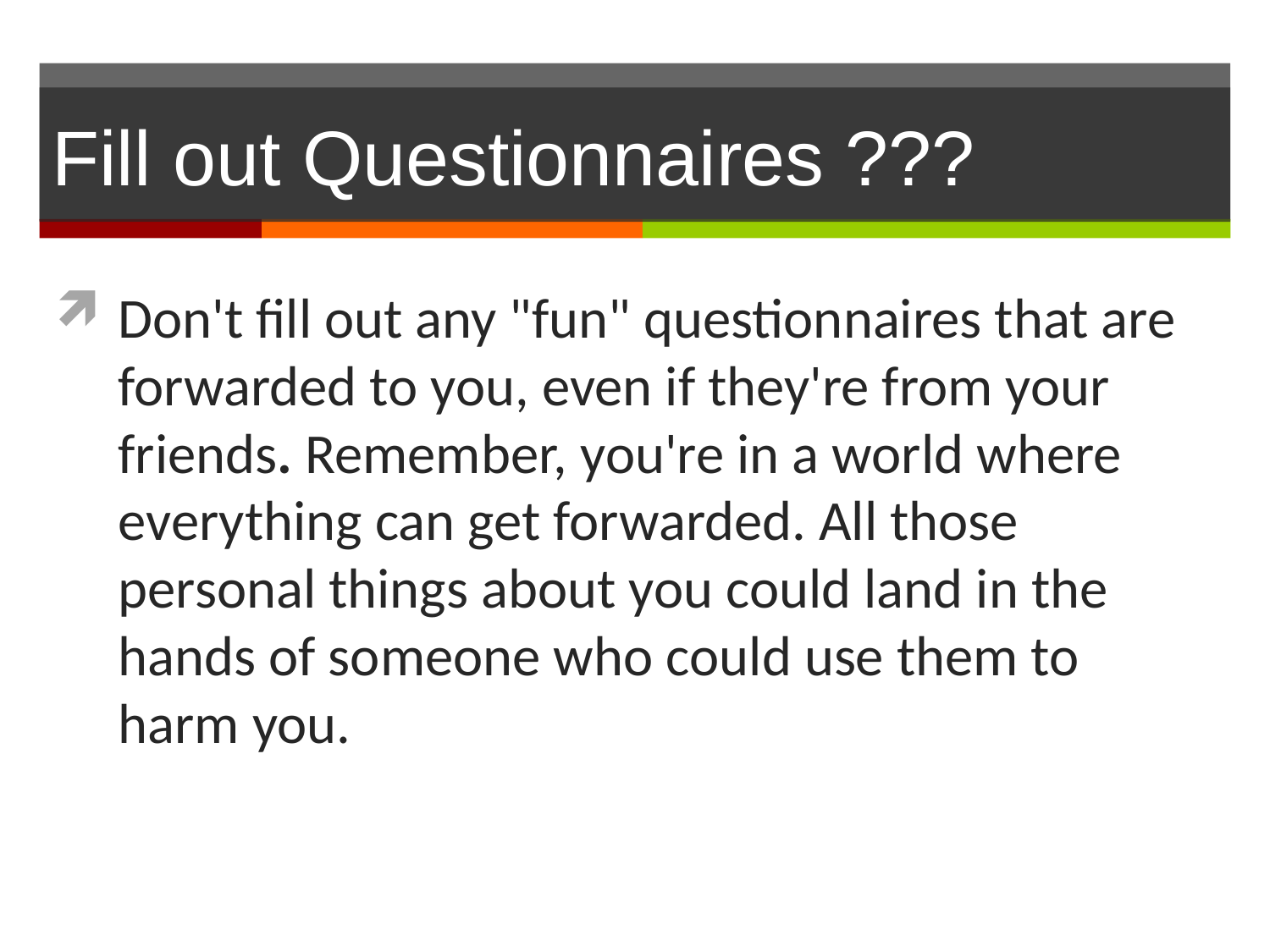

# Fill out Questionnaires ???
Don't fill out any "fun" questionnaires that are forwarded to you, even if they're from your friends. Remember, you're in a world where everything can get forwarded. All those personal things about you could land in the hands of someone who could use them to harm you.